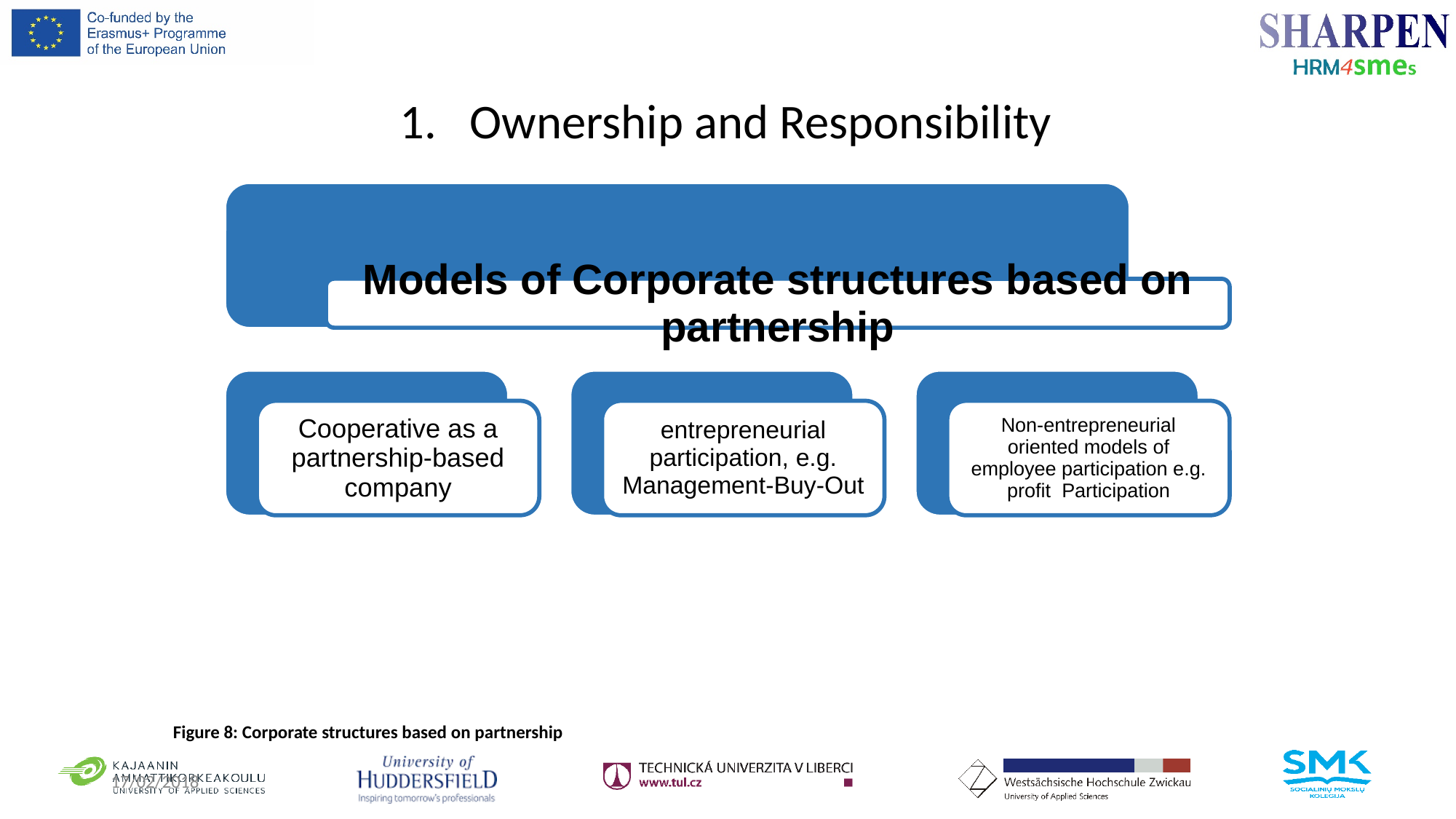

# 1.   Ownership and Responsibility
Models of Corporate structures based on partnership
Cooperative as a partnership-based company
entrepreneurial participation, e.g. Management-Buy-Out
Non-entrepreneurial oriented models of employee participation e.g. profit  Participation
Figure 8: Corporate structures based on partnership
17/02/2018
Prof. Dr. Horst Muschol
11